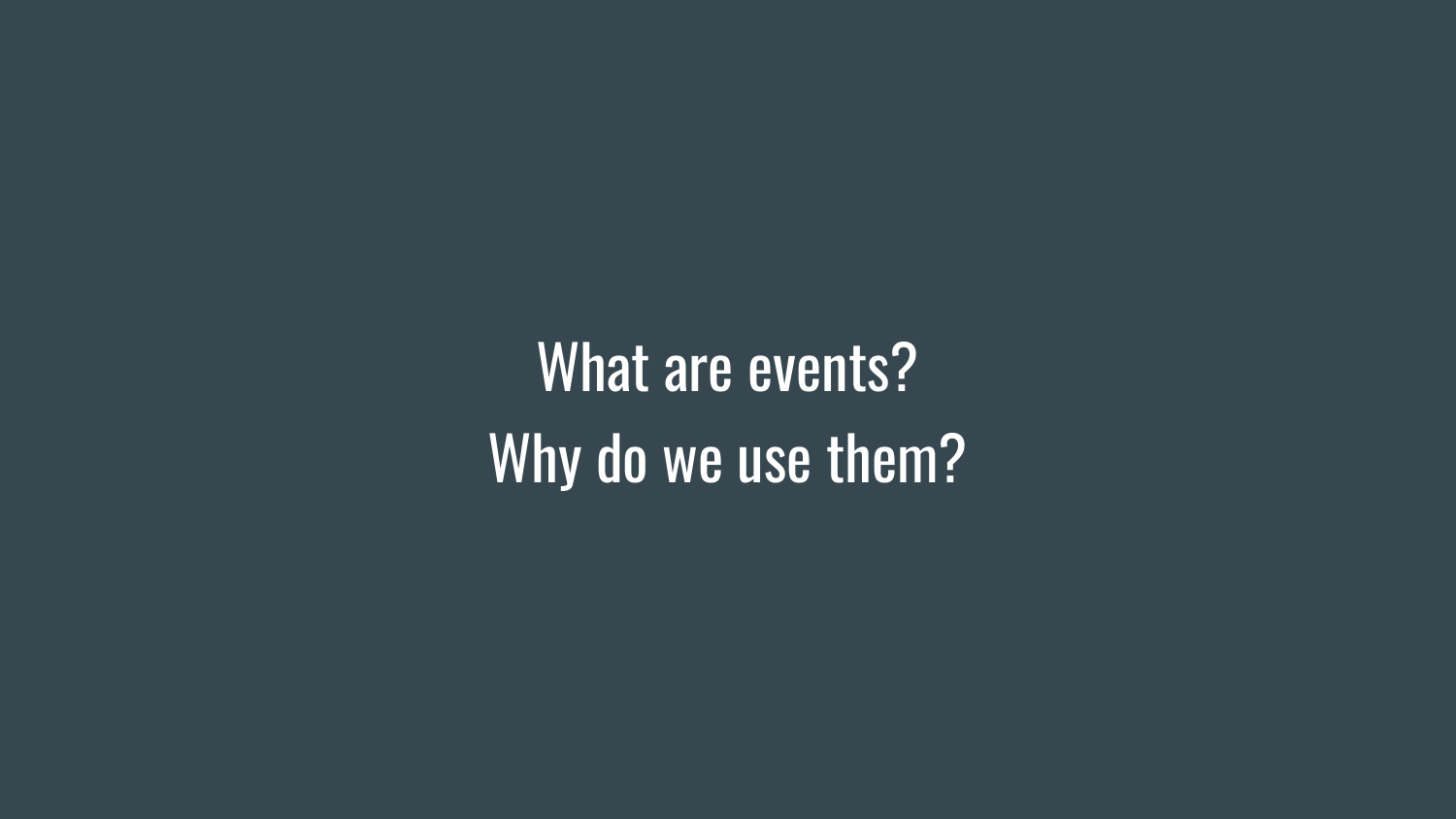

# What are events?
Why do we use them?